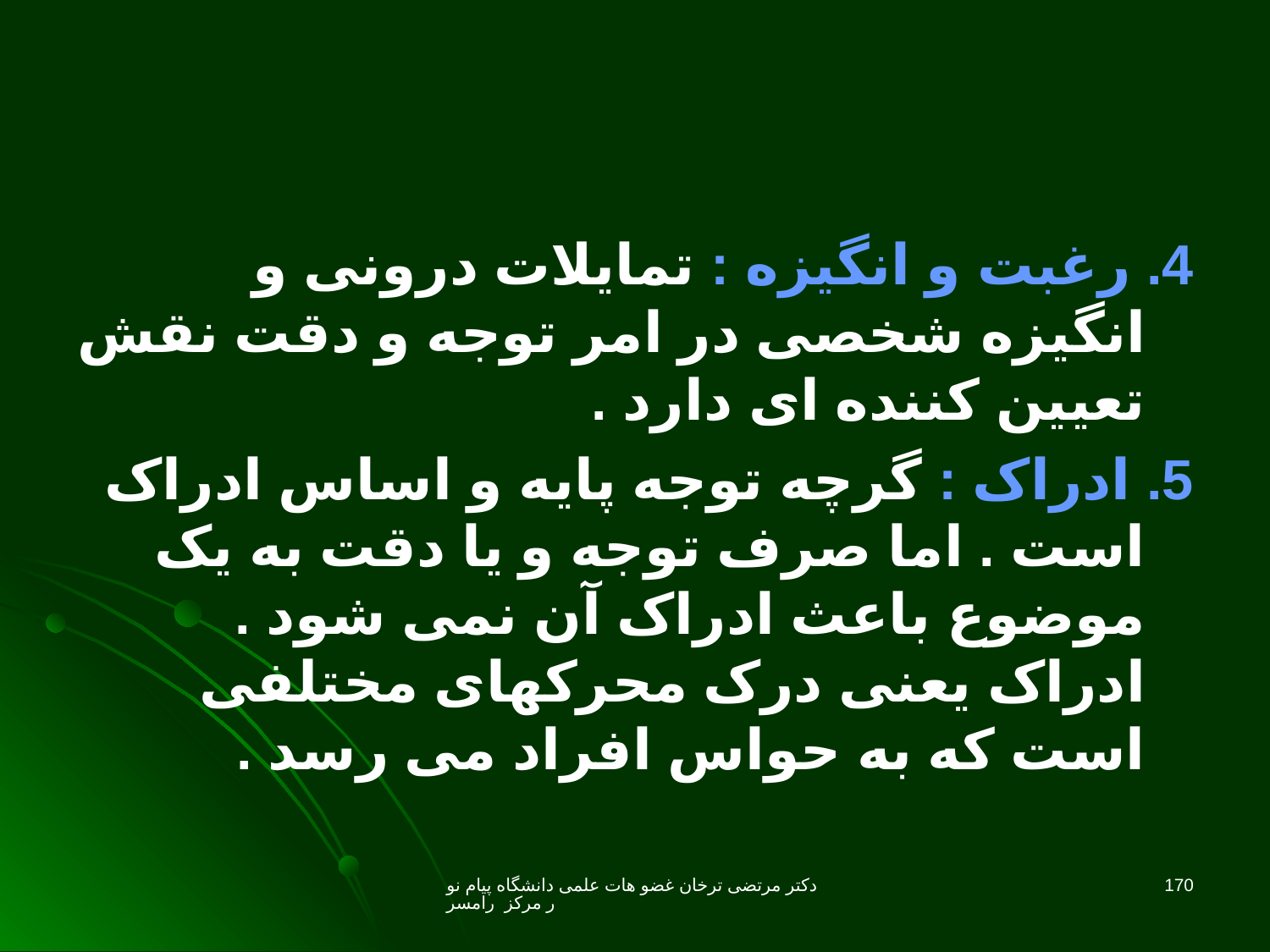

4. رغبت و انگیزه : تمایلات درونی و انگیزه شخصی در امر توجه و دقت نقش تعیین کننده ای دارد .
5. ادراک : گرچه توجه پایه و اساس ادراک است . اما صرف توجه و یا دقت به یک موضوع باعث ادراک آن نمی شود . ادراک یعنی درک محرکهای مختلفی است که به حواس افراد می رسد .
دکتر مرتضی ترخان غضو هات علمی دانشگاه پیام نور مرکز رامسر
170